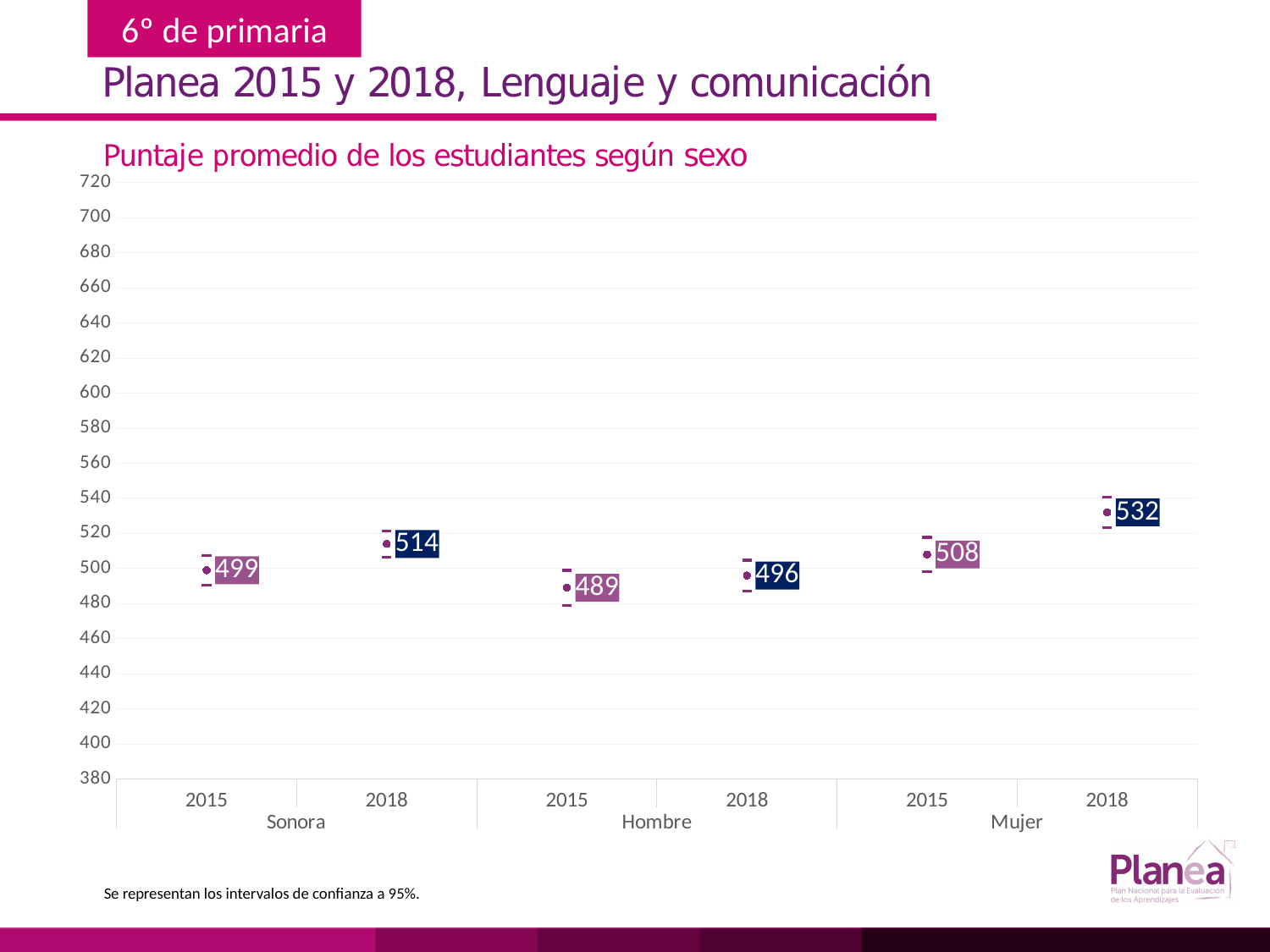

Planea 2015 y 2018, Lenguaje y comunicación

Puntaje promedio de los estudiantes según sexo

### Chart

| Category |  |  |  |
|---|---|---|---|
| 2015 | 490.443 | 507.557 | 499.0 |
| 2018 | 506.438 | 521.562 | 514.0 |
| 2015 | 479.05 | 498.95 | 489.0 |
| 2018 | 487.244 | 504.756 | 496.0 |
| 2015 | 498.249 | 517.751 | 508.0 |
| 2018 | 523.244 | 540.756 | 532.0 |
Se representan los intervalos de confianza a 95%.